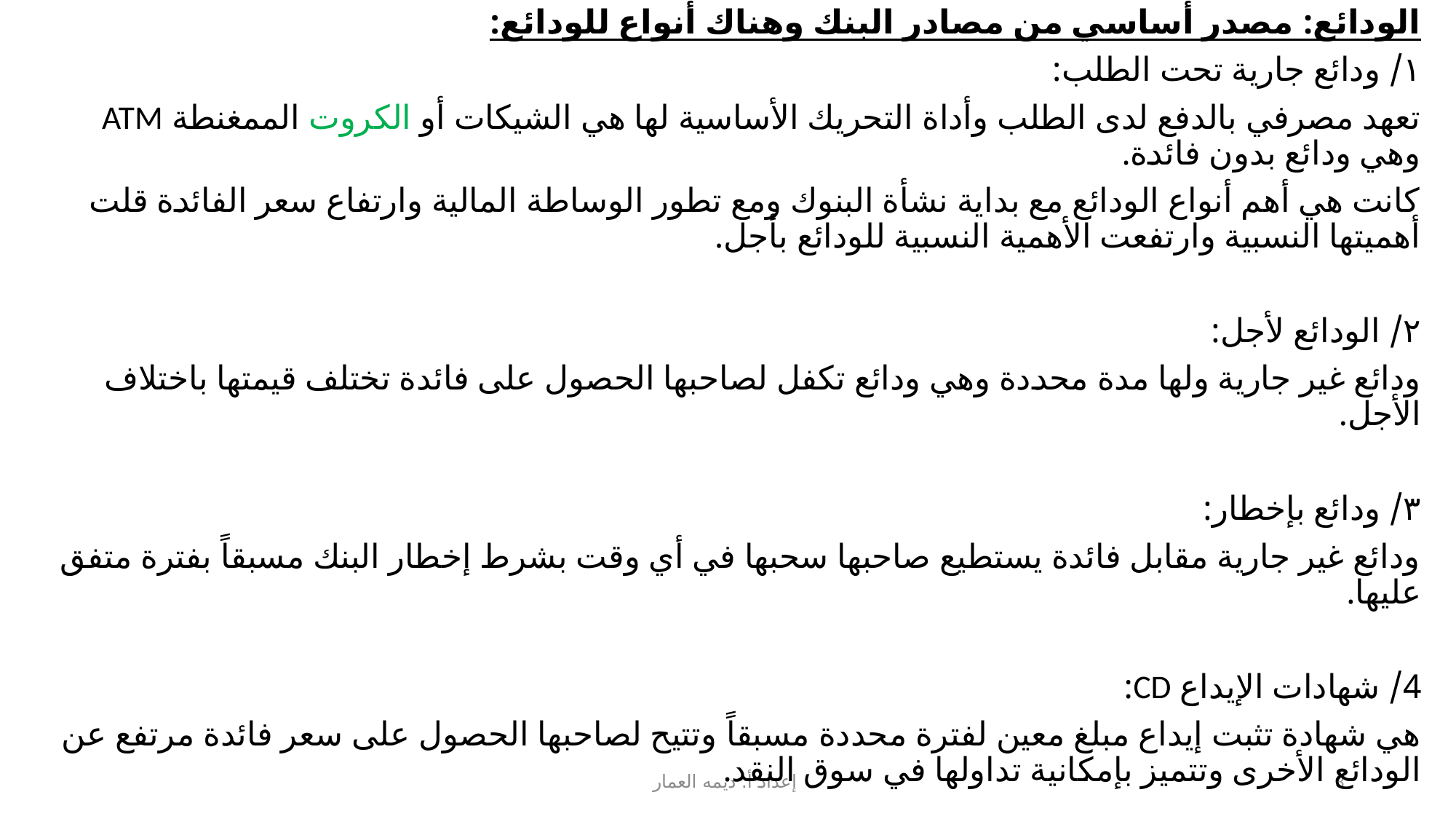

الودائع: مصدر أساسي من مصادر البنك وهناك أنواع للودائع:
١/ ودائع جارية تحت الطلب:
تعهد مصرفي بالدفع لدى الطلب وأداة التحريك الأساسية لها هي الشيكات أو الكروت الممغنطة ATM وهي ودائع بدون فائدة.
كانت هي أهم أنواع الودائع مع بداية نشأة البنوك ومع تطور الوساطة المالية وارتفاع سعر الفائدة قلت أهميتها النسبية وارتفعت الأهمية النسبية للودائع بأجل.

٢/ الودائع لأجل:
ودائع غير جارية ولها مدة محددة وهي ودائع تكفل لصاحبها الحصول على فائدة تختلف قيمتها باختلاف الأجل.

٣/ ودائع بإخطار:
ودائع غير جارية مقابل فائدة يستطيع صاحبها سحبها في أي وقت بشرط إخطار البنك مسبقاً بفترة متفق عليها.

4/ شهادات الإيداع CD:
هي شهادة تثبت إيداع مبلغ معين لفترة محددة مسبقاً وتتيح لصاحبها الحصول على سعر فائدة مرتفع عن الودائع الأخرى وتتميز بإمكانية تداولها في سوق النقد.

إعداد أ. ديمه العمار
3